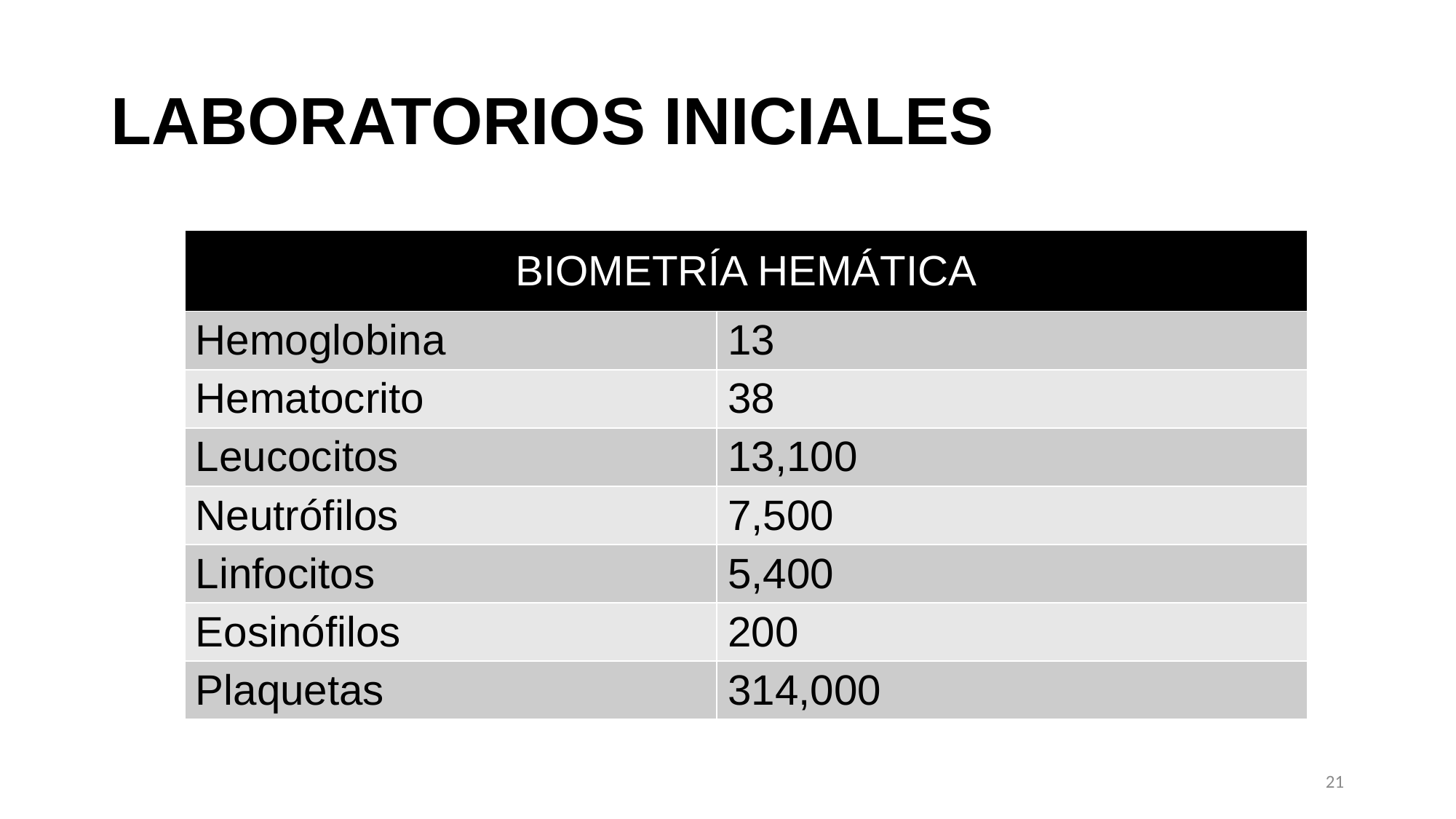

# LABORATORIOS INICIALES
| BIOMETRÍA HEMÁTICA |  |
| --- | --- |
| Hemoglobina | 13 |
| Hematocrito | 38 |
| Leucocitos | 13,100 |
| Neutrófilos | 7,500 |
| Linfocitos | 5,400 |
| Eosinófilos | 200 |
| Plaquetas | 314,000 |
21